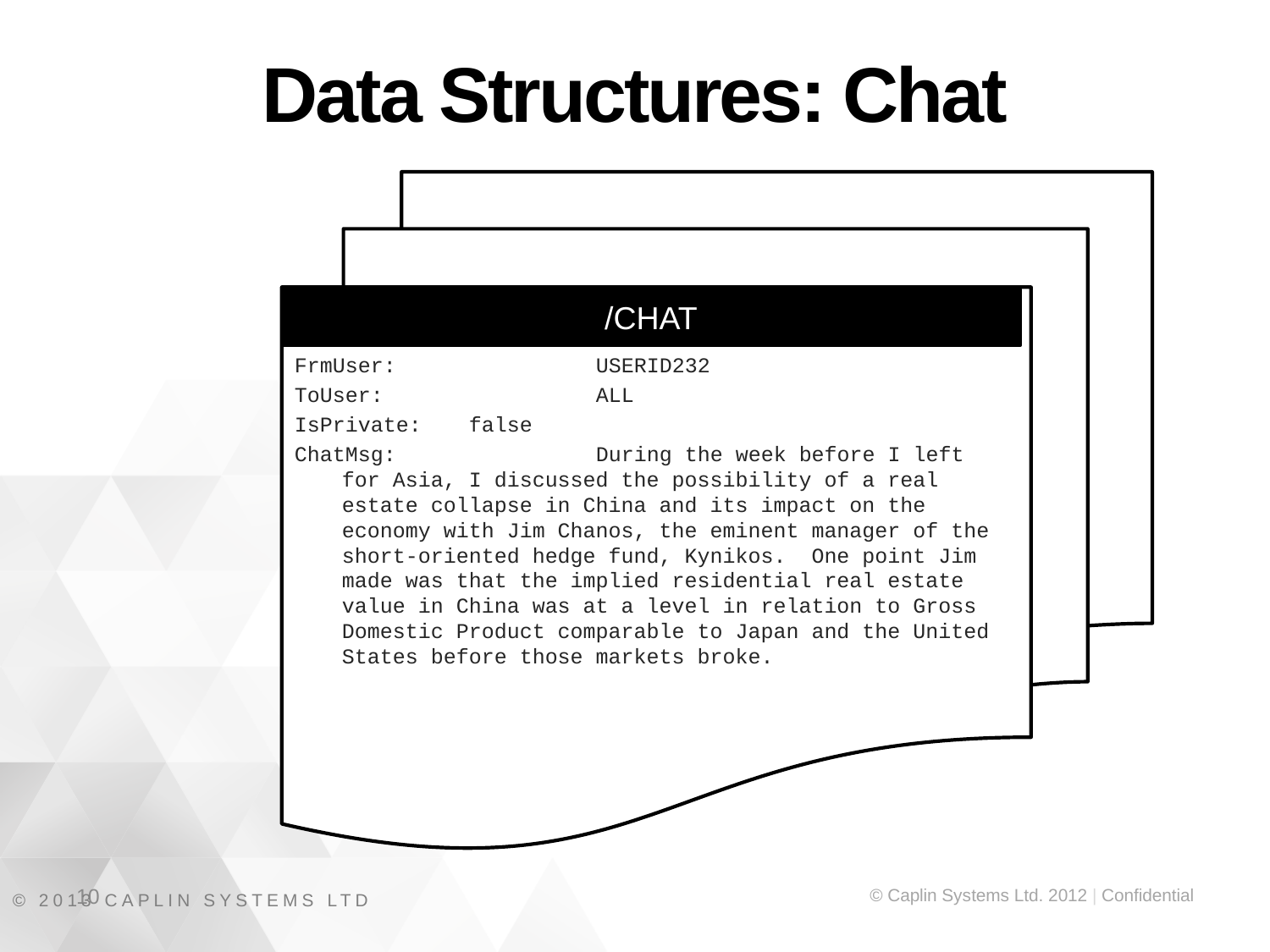

Data Structures: Chat

/CHAT
FrmUser:		USERID232
ToUser:		ALL
IsPrivate:	false
ChatMsg:		During the week before I left for Asia, I discussed the possibility of a real estate collapse in China and its impact on the economy with Jim Chanos, the eminent manager of the short-oriented hedge fund, Kynikos.  One point Jim made was that the implied residential real estate value in China was at a level in relation to Gross Domestic Product comparable to Japan and the United States before those markets broke.

10
© 2013 CAPLIN SYSTEMS LTD